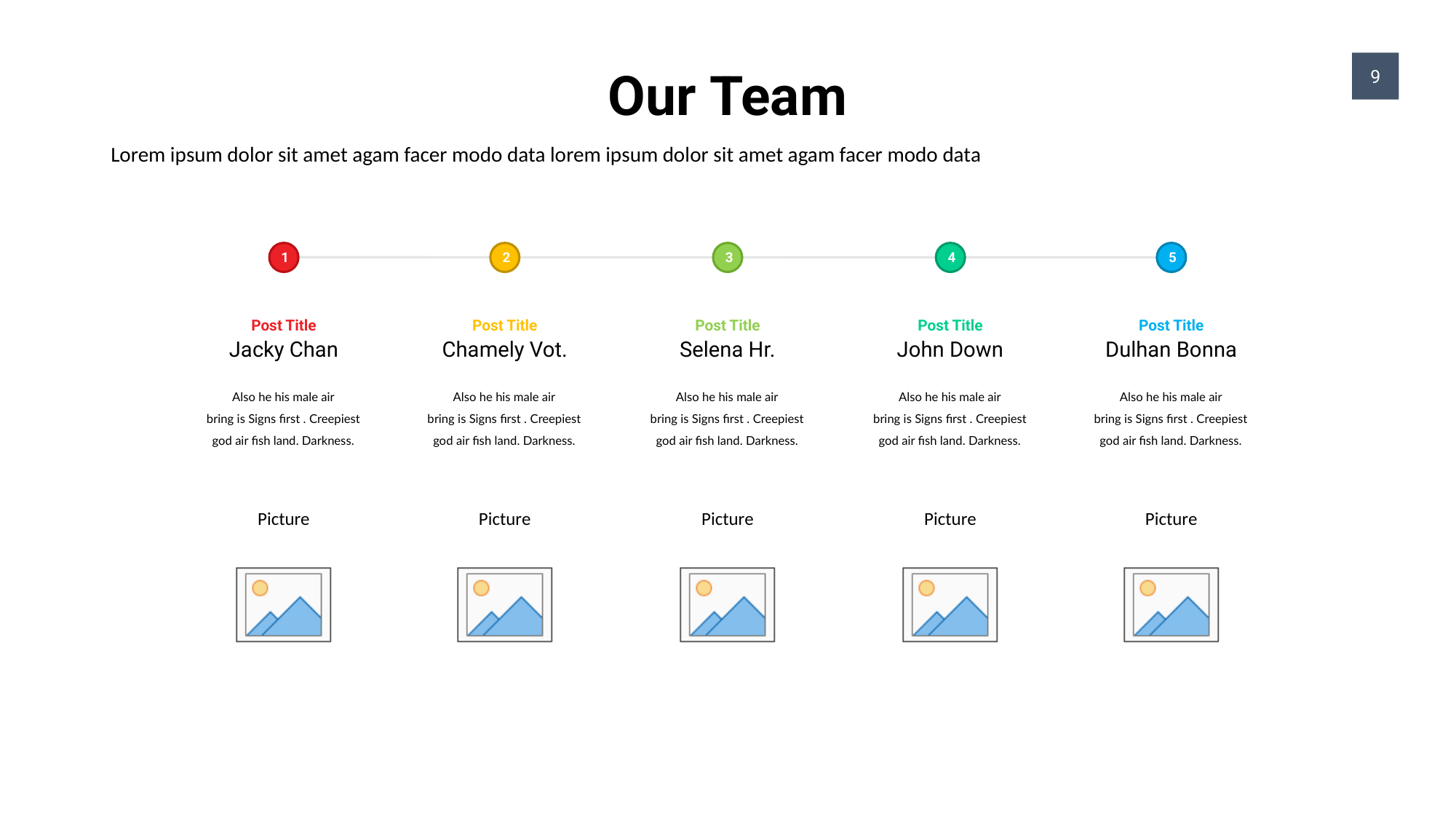

Our Team
9
Lorem ipsum dolor sit amet agam facer modo data lorem ipsum dolor sit amet agam facer modo data

1

2

3

4

5
Post Title
Jacky Chan
Also he his male air
bring is Signs first . Creepiest god air fish land. Darkness.
Post Title
Chamely Vot.
Also he his male air
bring is Signs first . Creepiest god air fish land. Darkness.
Post Title
Selena Hr.
Also he his male air
bring is Signs first . Creepiest god air fish land. Darkness.
Post Title
John Down
Also he his male air
bring is Signs first . Creepiest god air fish land. Darkness.
Post Title
Dulhan Bonna
Also he his male air
bring is Signs first . Creepiest god air fish land. Darkness.